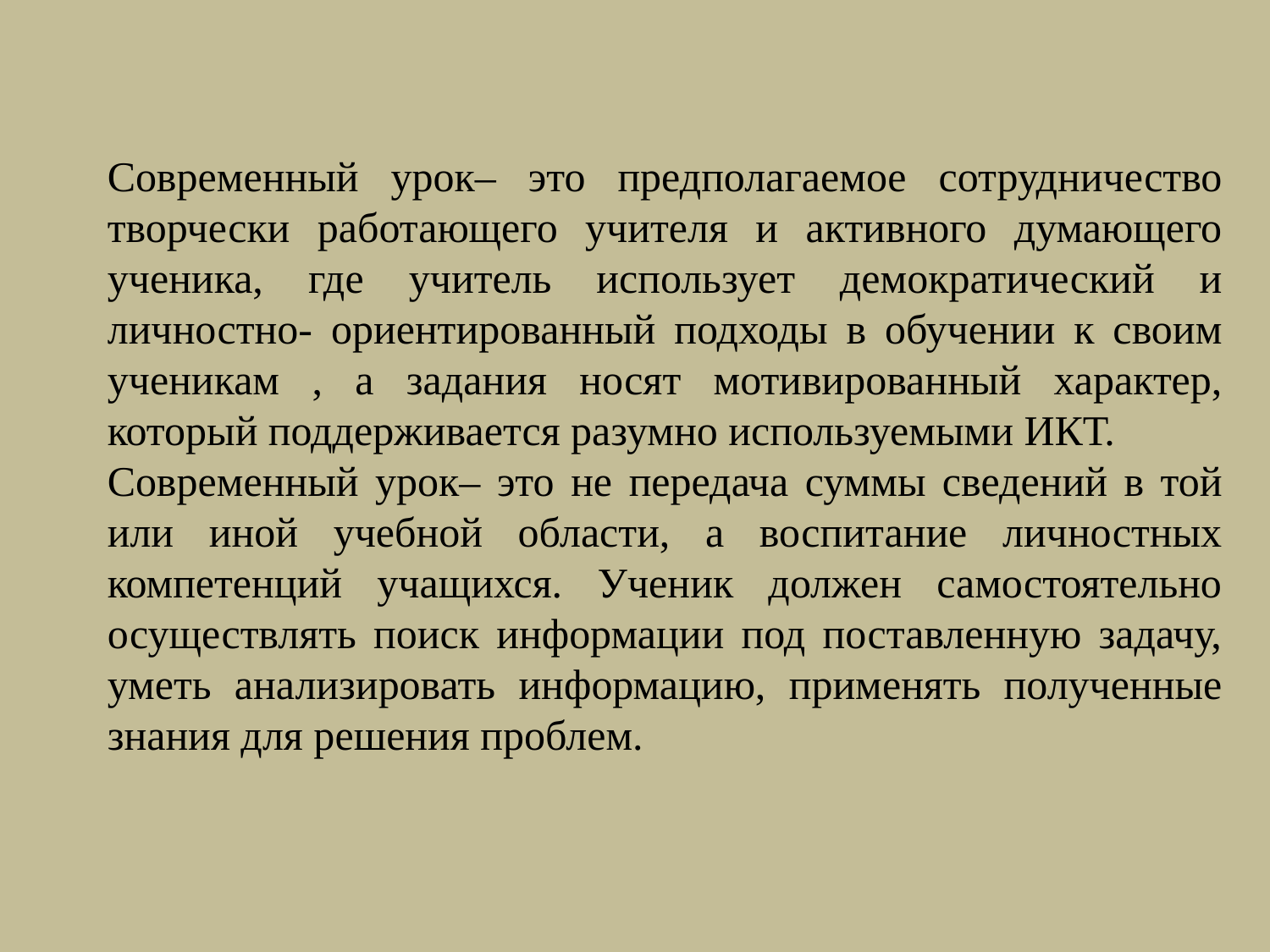

Современный урок– это предполагаемое сотрудничество творчески работающего учителя и активного думающего ученика, где учитель использует демократический и личностно- ориентированный подходы в обучении к своим ученикам , а задания носят мотивированный характер, который поддерживается разумно используемыми ИКТ.
Современный урок– это не передача суммы сведений в той или иной учебной области, а воспитание личностных компетенций учащихся. Ученик должен самостоятельно осуществлять поиск информации под поставленную задачу, уметь анализировать информацию, применять полученные знания для решения проблем.